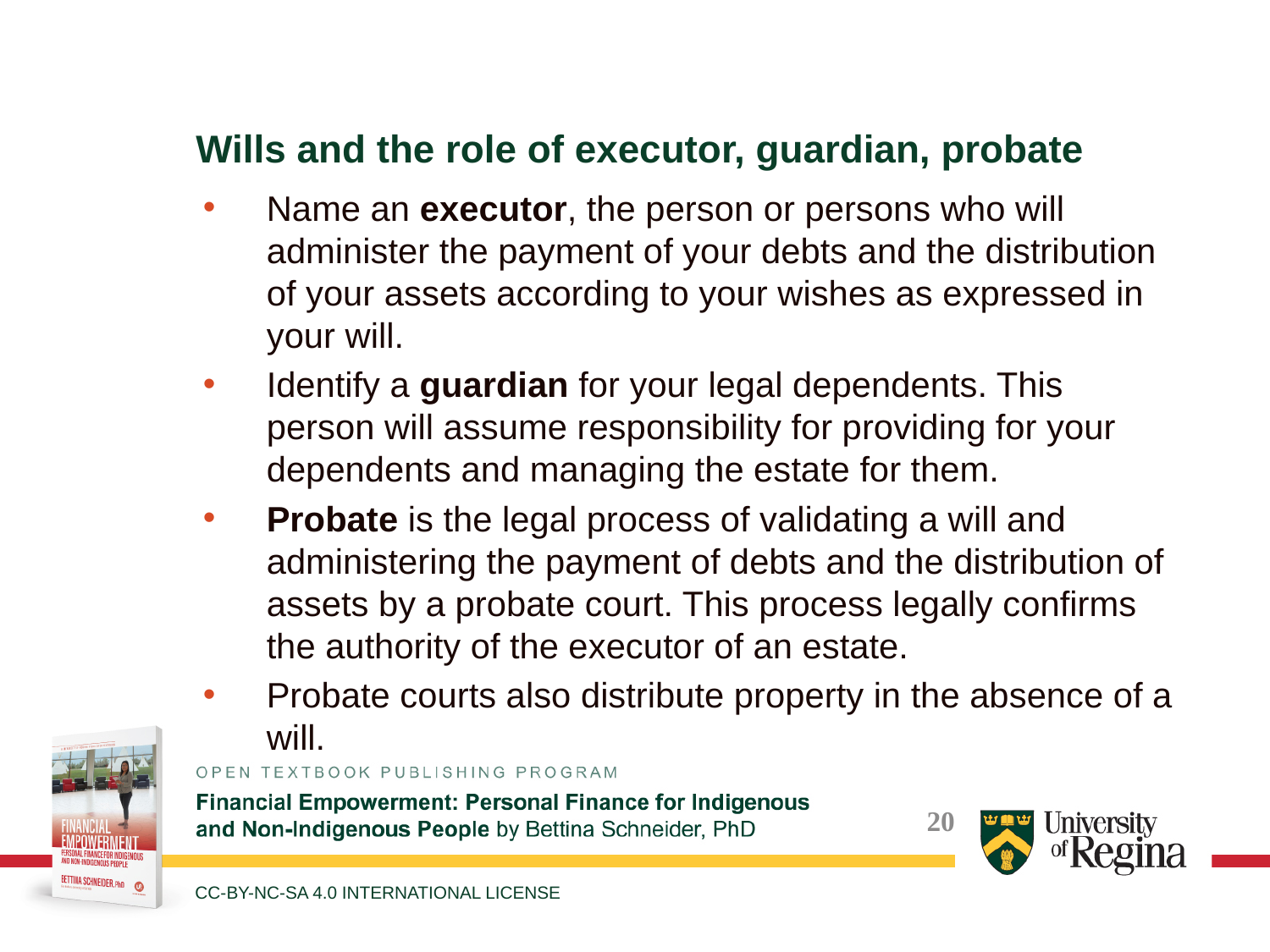

Wills and the role of executor, guardian, probate
Name an executor, the person or persons who will administer the payment of your debts and the distribution of your assets according to your wishes as expressed in your will.
Identify a guardian for your legal dependents. This person will assume responsibility for providing for your dependents and managing the estate for them.
Probate is the legal process of validating a will and administering the payment of debts and the distribution of assets by a probate court. This process legally confirms the authority of the executor of an estate.
Probate courts also distribute property in the absence of a will.
CC-BY-NC-SA 4.0 INTERNATIONAL LICENSE